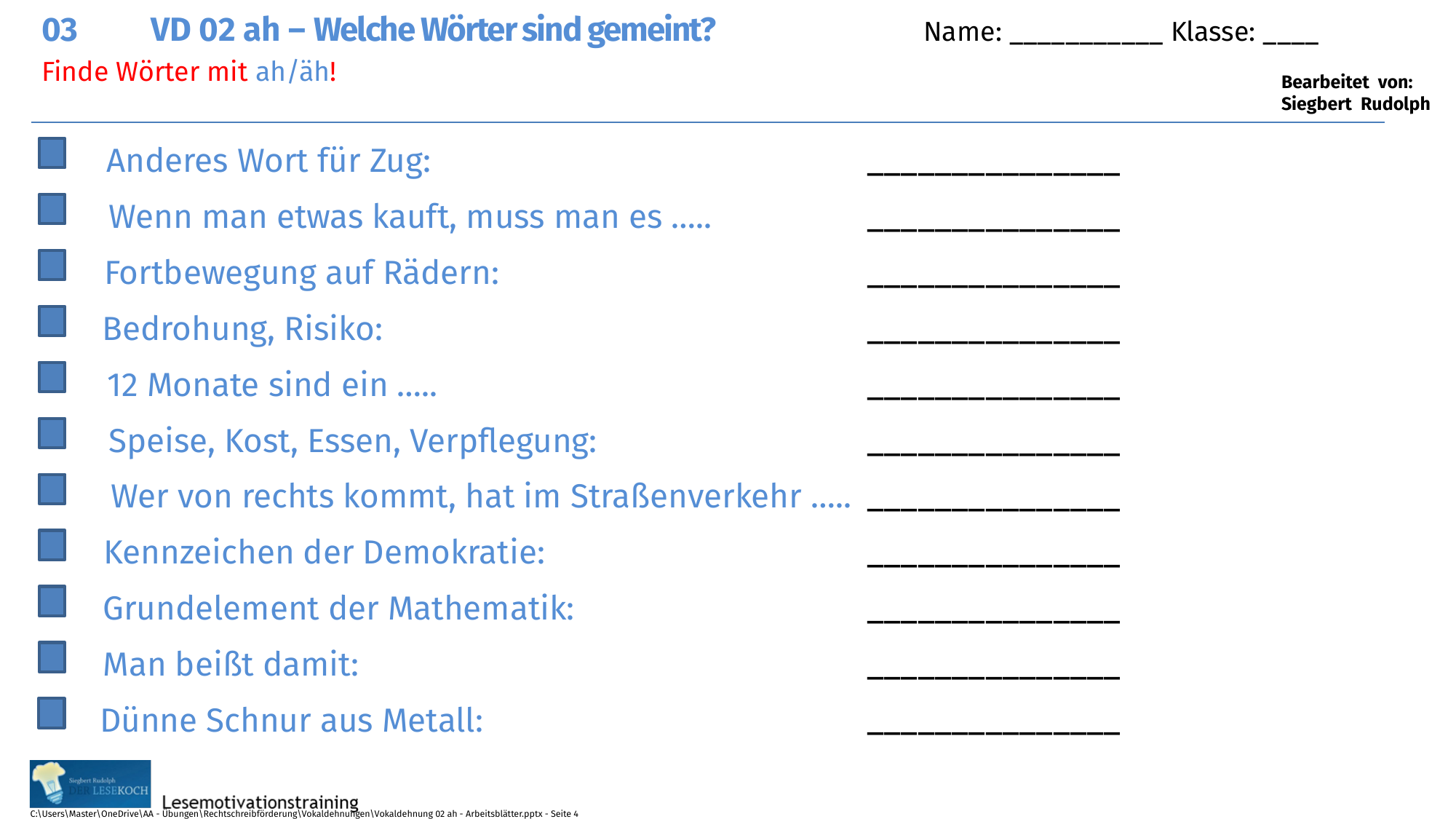

03	VD 02 ah – Welche Wörter sind gemeint?		 Name: ___________ Klasse: ____
4
4
Finde Wörter mit ah/äh!
_______________
Anderes Wort für Zug:

_______________
Wenn man etwas kauft, muss man es …..

_______________
Fortbewegung auf Rädern:

_______________
Bedrohung, Risiko:

_______________
12 Monate sind ein …..

_______________
Speise, Kost, Essen, Verpflegung:

_______________
Wer von rechts kommt, hat im Straßenverkehr …..

_______________
Kennzeichen der Demokratie:

_______________
Grundelement der Mathematik:

_______________
Man beißt damit:

_______________
Dünne Schnur aus Metall:

C:\Users\Master\OneDrive\AA - Übungen\Rechtschreibförderung\Vokaldehnungen\Vokaldehnung 02 ah - Arbeitsblätter.pptx - Seite 4